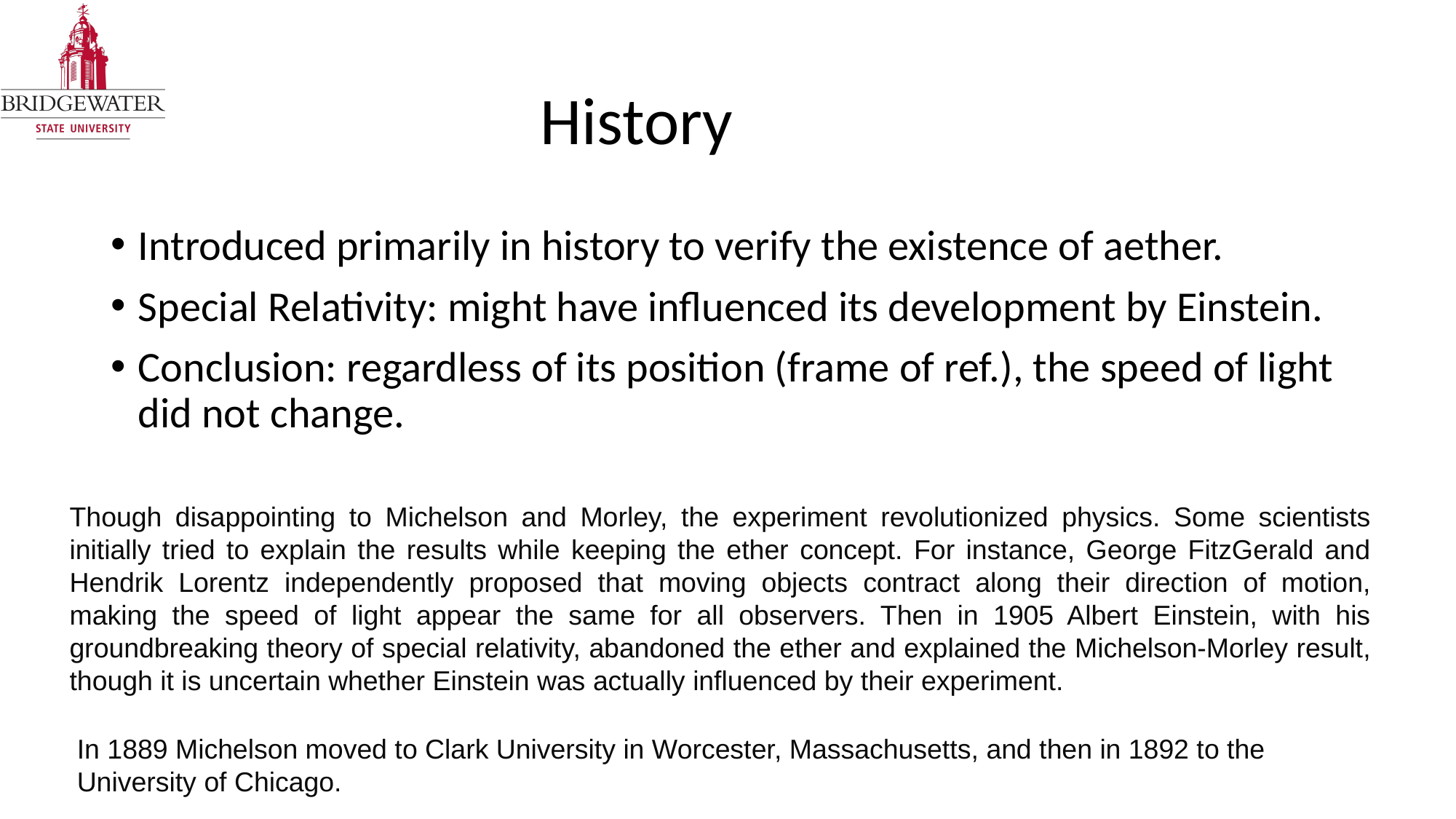

# History
Introduced primarily in history to verify the existence of aether.
Special Relativity: might have influenced its development by Einstein.
Conclusion: regardless of its position (frame of ref.), the speed of light did not change.
Though disappointing to Michelson and Morley, the experiment revolutionized physics. Some scientists initially tried to explain the results while keeping the ether concept. For instance, George FitzGerald and Hendrik Lorentz independently proposed that moving objects contract along their direction of motion, making the speed of light appear the same for all observers. Then in 1905 Albert Einstein, with his groundbreaking theory of special relativity, abandoned the ether and explained the Michelson-Morley result, though it is uncertain whether Einstein was actually influenced by their experiment.
In 1889 Michelson moved to Clark University in Worcester, Massachusetts, and then in 1892 to the University of Chicago.